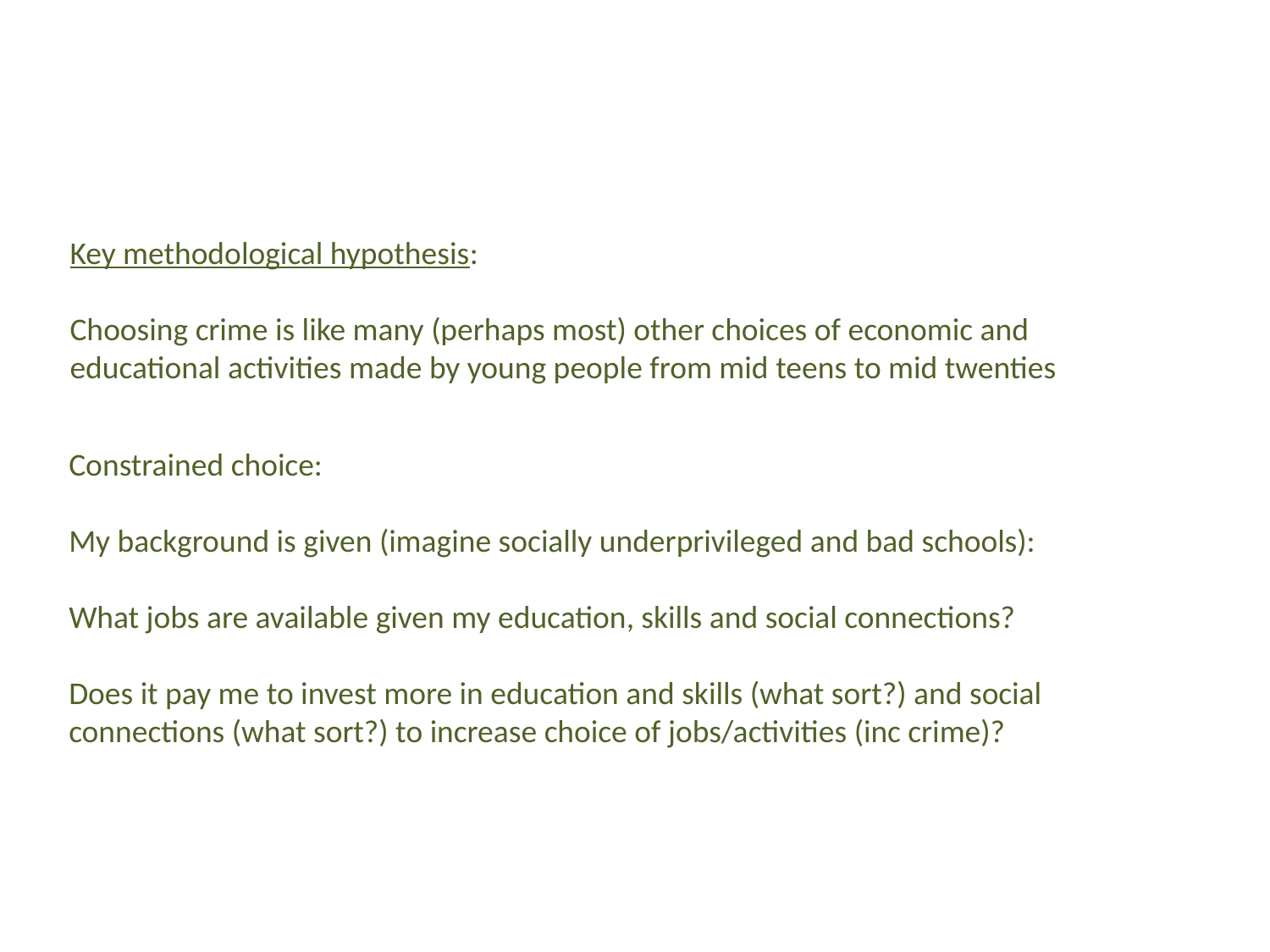

Key methodological hypothesis:

Choosing crime is like many (perhaps most) other choices of economic and educational activities made by young people from mid teens to mid twenties
Constrained choice:

My background is given (imagine socially underprivileged and bad schools):

What jobs are available given my education, skills and social connections?

Does it pay me to invest more in education and skills (what sort?) and social connections (what sort?) to increase choice of jobs/activities (inc crime)?